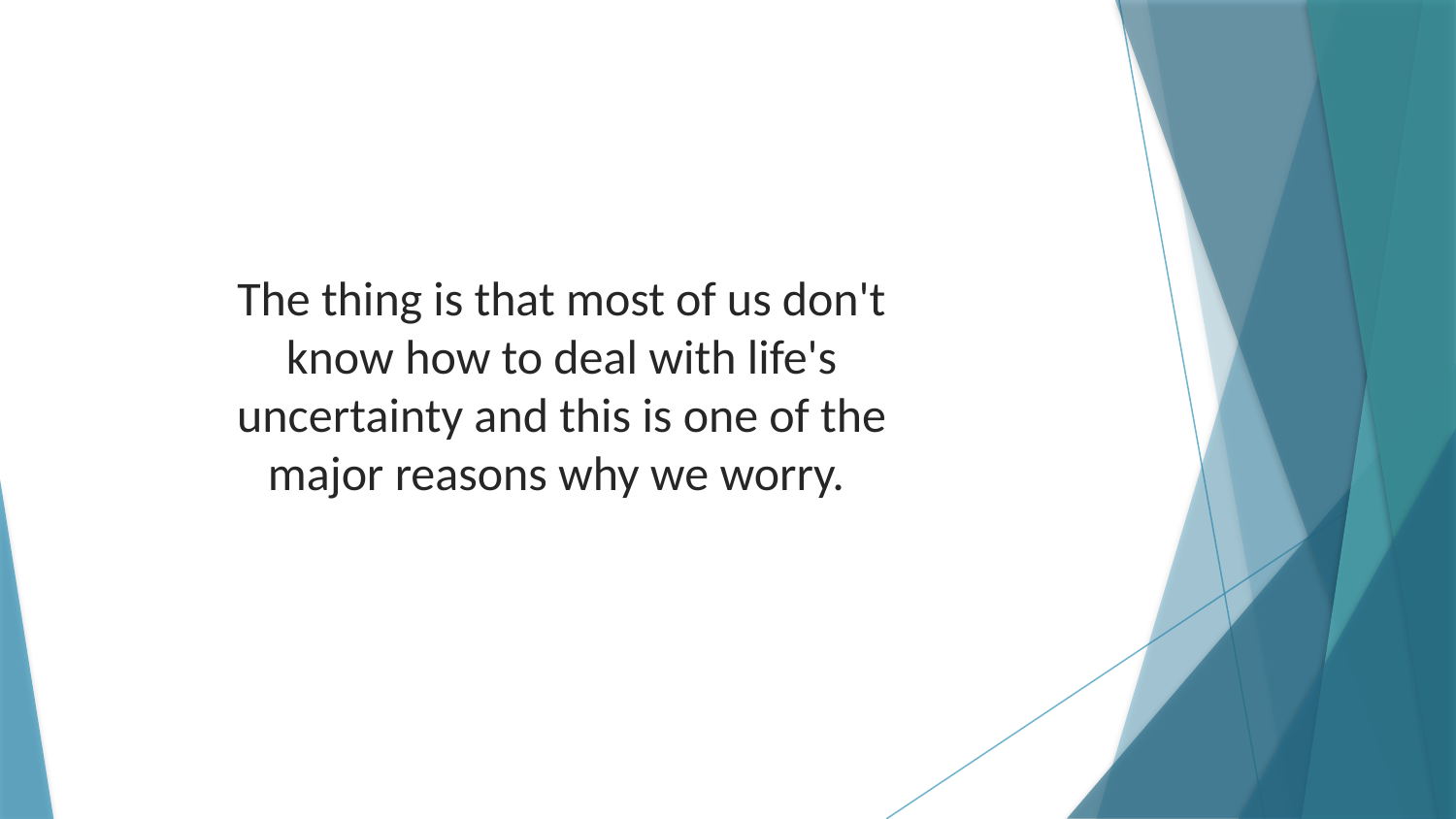

The thing is that most of us don't know how to deal with life's uncertainty and this is one of the major reasons why we worry.